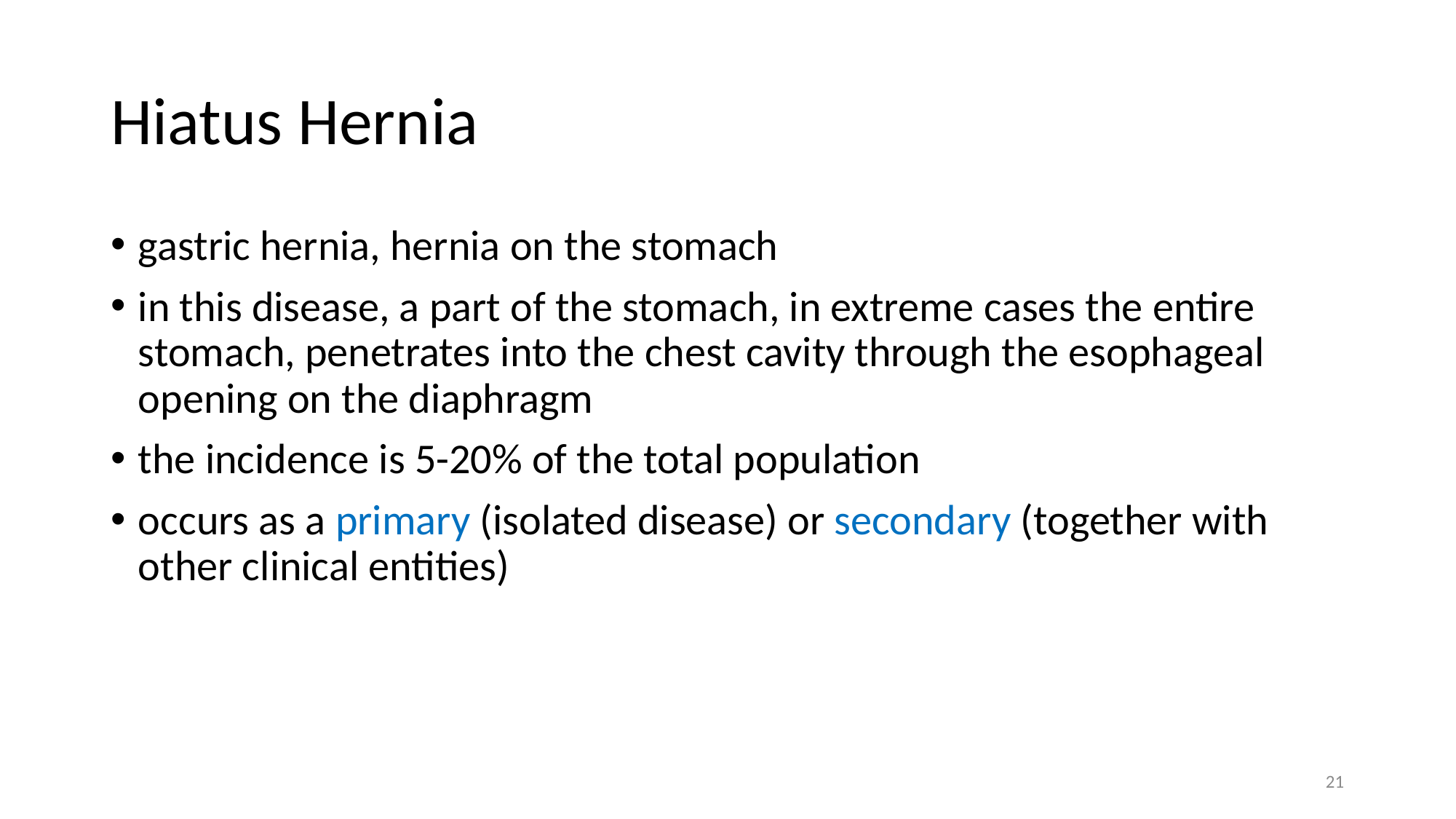

# Hiatus Hernia
gastric hernia, hernia on the stomach
in this disease, a part of the stomach, in extreme cases the entire stomach, penetrates into the chest cavity through the esophageal opening on the diaphragm
the incidence is 5-20% of the total population
occurs as a primary (isolated disease) or secondary (together with other clinical entities)
21